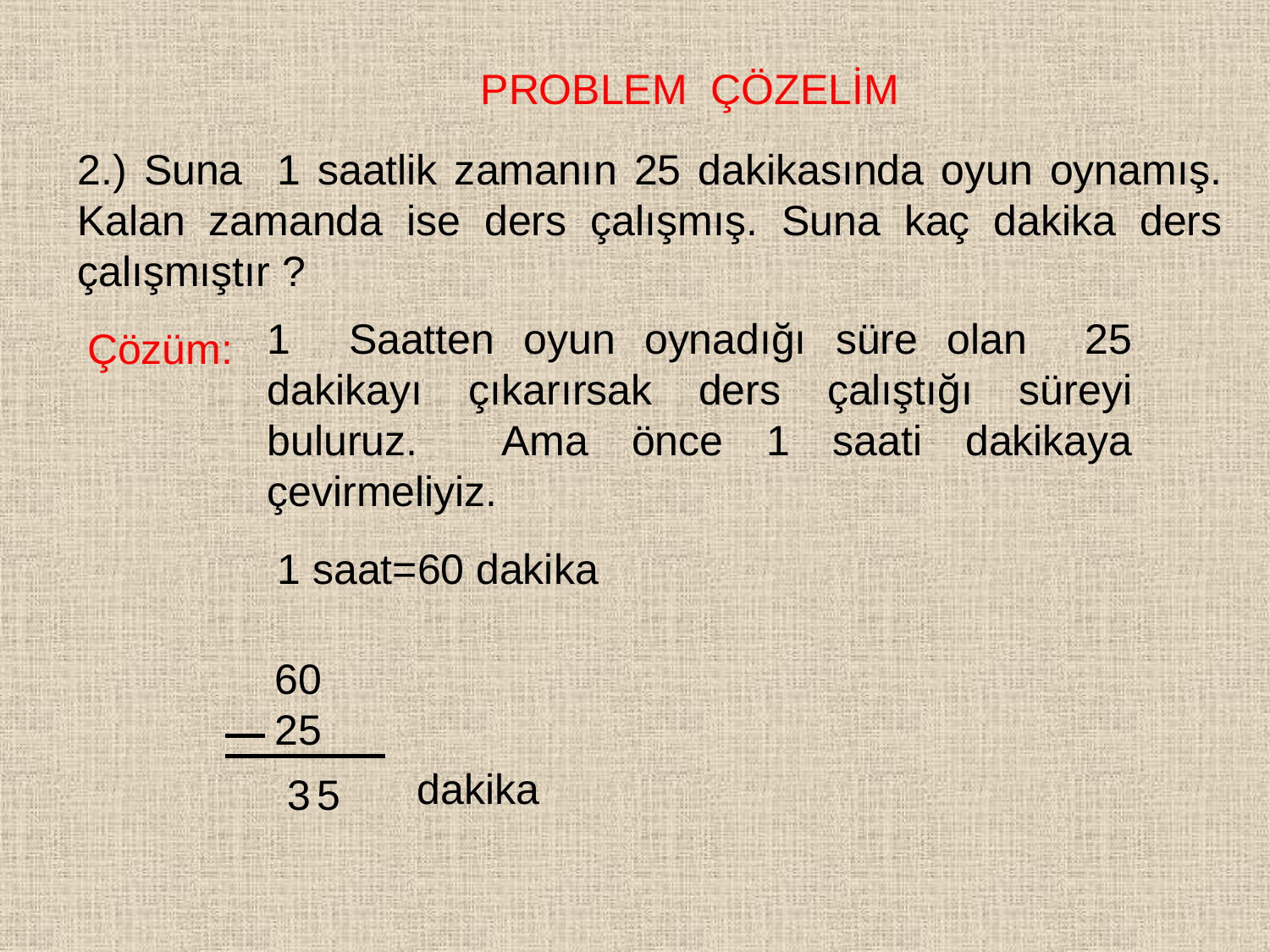

PROBLEM  ÇÖZELİM
2.) Suna  1 saatlik zamanın 25 dakikasında oyun oynamış. Kalan zamanda ise ders çalışmış. Suna kaç dakika ders çalışmıştır ?
1  Saatten oyun oynadığı süre olan  25 dakikayı çıkarırsak ders çalıştığı süreyi buluruz.  Ama önce 1 saati dakikaya çevirmeliyiz.
Çözüm:
1 saat=60 dakika
    60
    25

dakika
3
5